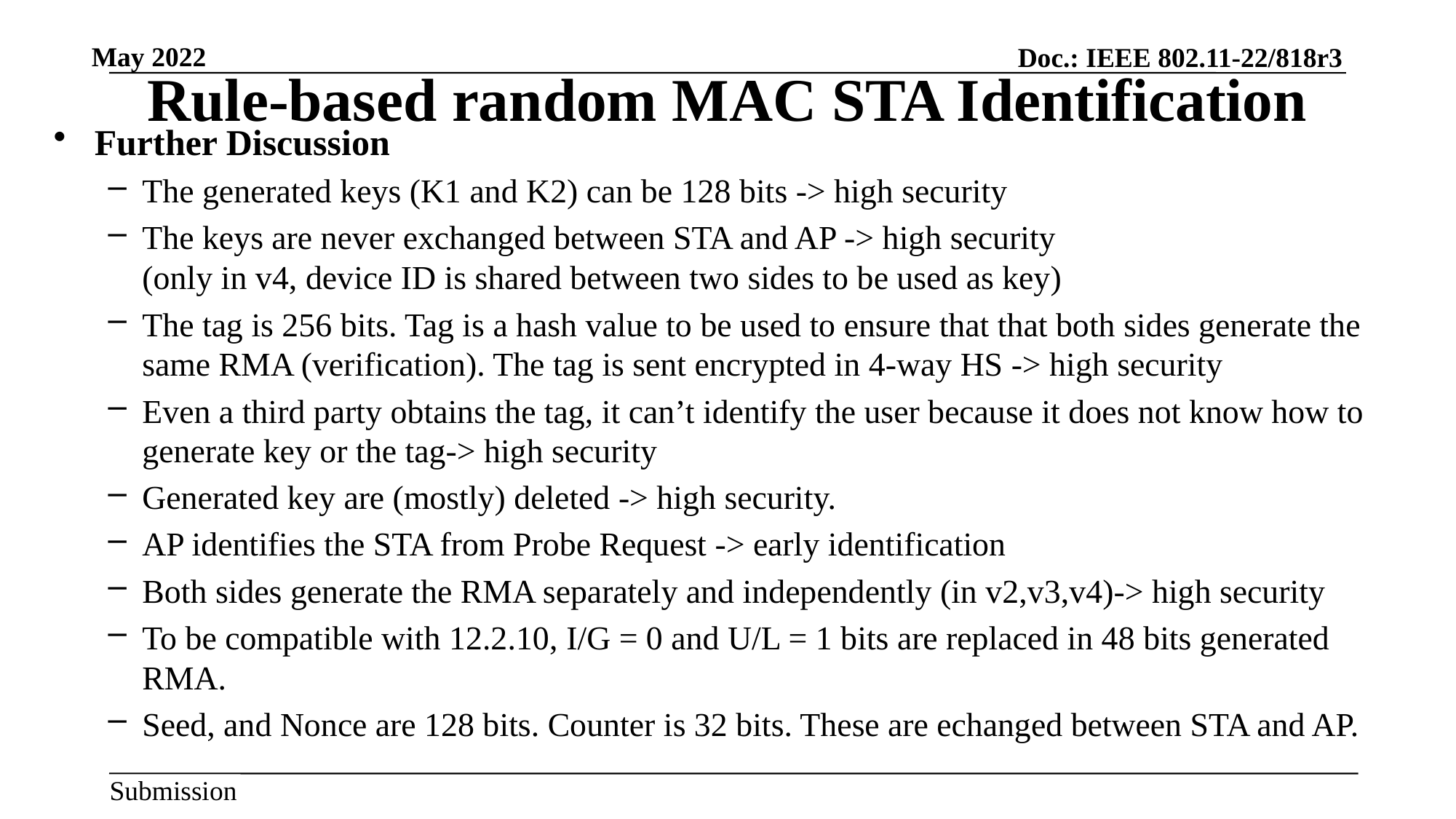

# Rule-based random MAC STA Identification
Further Discussion
The generated keys (K1 and K2) can be 128 bits -> high security
The keys are never exchanged between STA and AP -> high security
(only in v4, device ID is shared between two sides to be used as key)
The tag is 256 bits. Tag is a hash value to be used to ensure that that both sides generate the same RMA (verification). The tag is sent encrypted in 4-way HS -> high security
Even a third party obtains the tag, it can’t identify the user because it does not know how to generate key or the tag-> high security
Generated key are (mostly) deleted -> high security.
AP identifies the STA from Probe Request -> early identification
Both sides generate the RMA separately and independently (in v2,v3,v4)-> high security
To be compatible with 12.2.10, I/G = 0 and U/L = 1 bits are replaced in 48 bits generated RMA.
Seed, and Nonce are 128 bits. Counter is 32 bits. These are echanged between STA and AP.